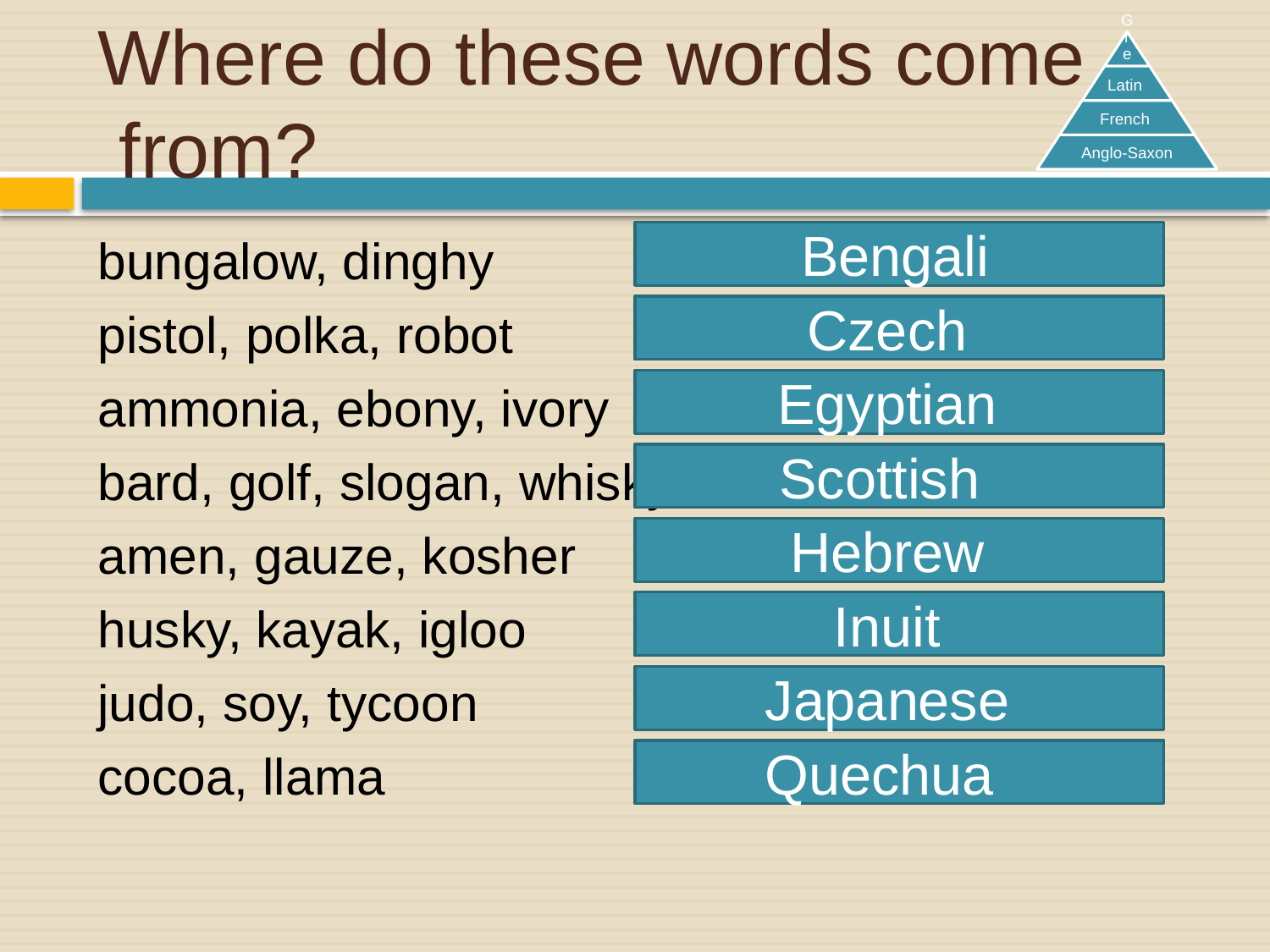

# Where do these words come from?
Greek
Latin
French
Anglo-Saxon
bungalow, dinghy
pistol, polka, robot
ammonia, ebony, ivory
bard, golf, slogan, whisky
amen, gauze, kosher
husky, kayak, igloo
judo, soy, tycoon
cocoa, llama

Bengali
Czech
Egyptian
Scottish
Hebrew
Inuit
Japanese
Quechua